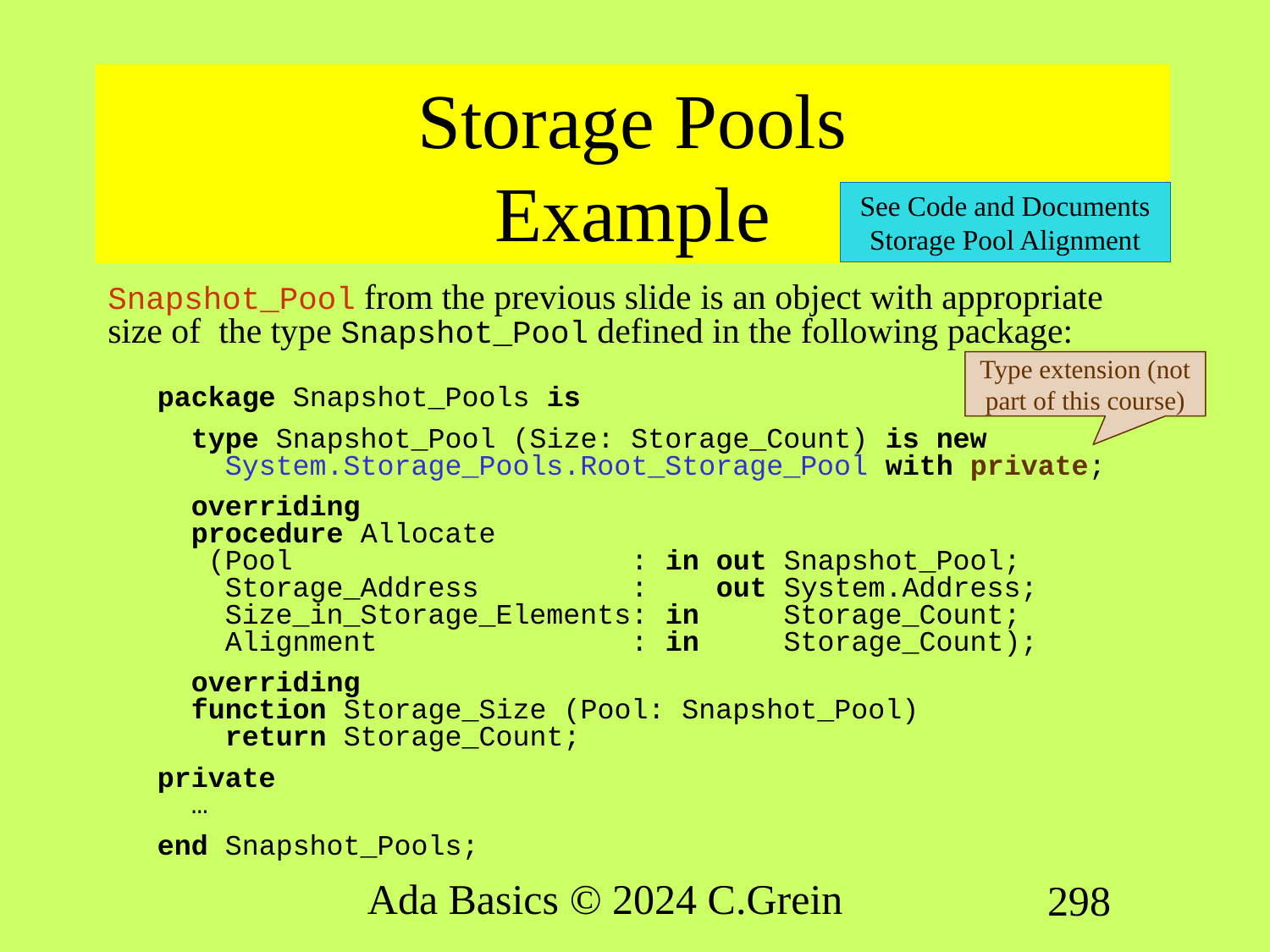

Storage Pools
Example
See Code and Documents Storage Pool Alignment
Snapshot_Pool from the previous slide is an object with appropriate size of  the type Snapshot_Pool defined in the following package:

package Snapshot_Pools is
  type Snapshot_Pool (Size: Storage_Count) is new
    System.Storage_Pools.Root_Storage_Pool with private;
  overriding
  procedure Allocate
   (Pool                    : in out Snapshot_Pool;
    Storage_Address         :    out System.Address;
    Size_in_Storage_Elements: in     Storage_Count;
    Alignment               : in     Storage_Count);
  overriding
  function Storage_Size (Pool: Snapshot_Pool)
    return Storage_Count;
private
  …
end Snapshot_Pools;
Type extension (not part of this course)
Ada Basics © 2024 C.Grein
298